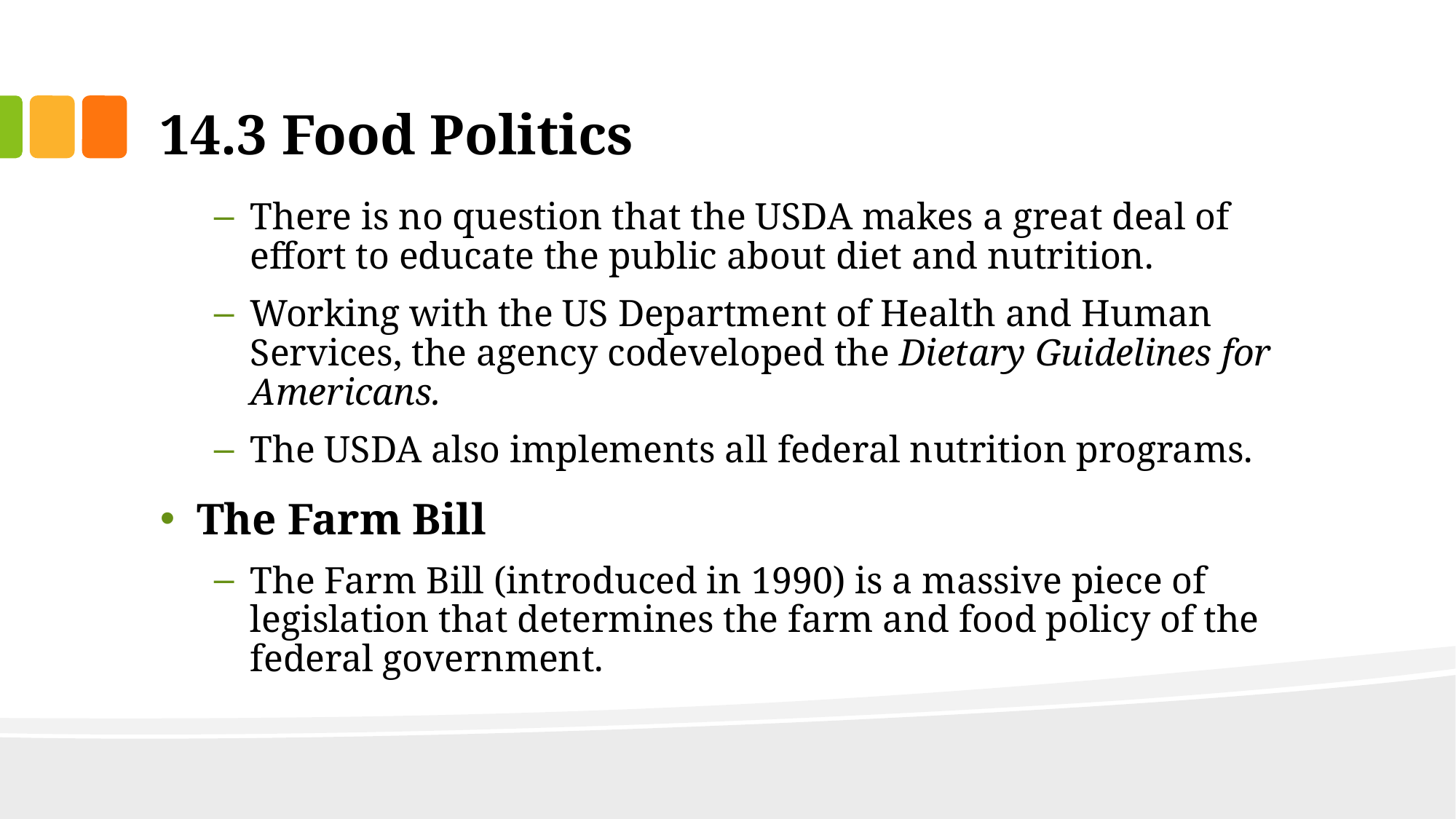

# 14.3 Food Politics
There is no question that the USDA makes a great deal of effort to educate the public about diet and nutrition.
Working with the US Department of Health and Human Services, the agency codeveloped the Dietary Guidelines for Americans.
The USDA also implements all federal nutrition programs.
The Farm Bill
The Farm Bill (introduced in 1990) is a massive piece of legislation that determines the farm and food policy of the federal government.